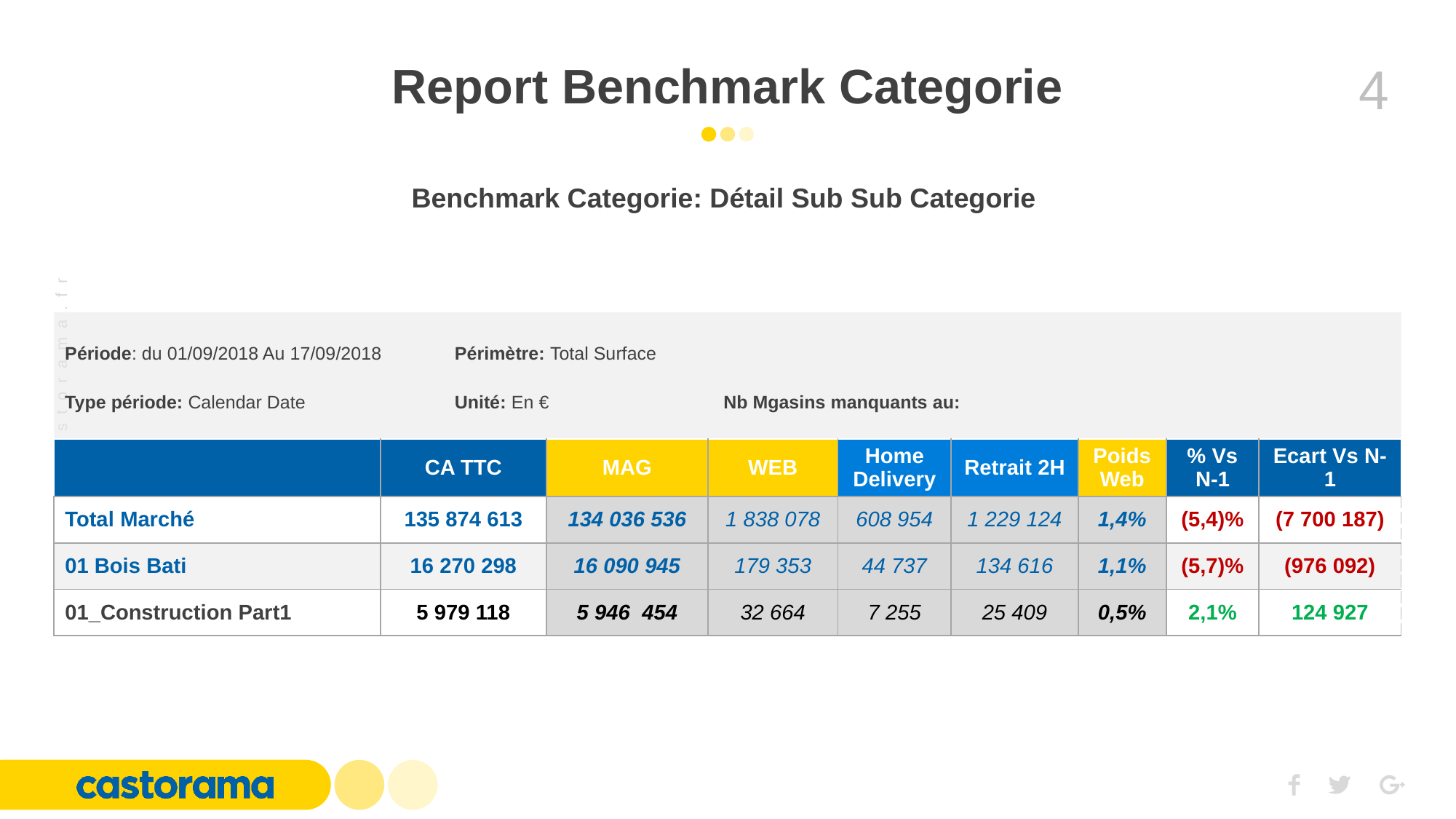

Report Benchmark Categorie

Benchmark Categorie: Détail Sub Sub Categorie

Période: du 01/09/2018 Au 17/09/2018
Périmètre: Total Surface
Unité: En €
Nb Mgasins manquants au:
Type période: Calendar Date
|  | CA TTC | MAG | WEB | Home Delivery | Retrait 2H | Poids Web | % Vs N-1 | Ecart Vs N-1 |
| --- | --- | --- | --- | --- | --- | --- | --- | --- |
| Total Marché | 135 874 613 | 134 036 536 | 1 838 078 | 608 954 | 1 229 124 | 1,4% | (5,4)% | (7 700 187) |
| 01 Bois Bati | 16 270 298 | 16 090 945 | 179 353 | 44 737 | 134 616 | 1,1% | (5,7)% | (976 092) |
| 01\_Construction Part1 | 5 979 118 | 5 946 454 | 32 664 | 7 255 | 25 409 | 0,5% | 2,1% | 124 927 |